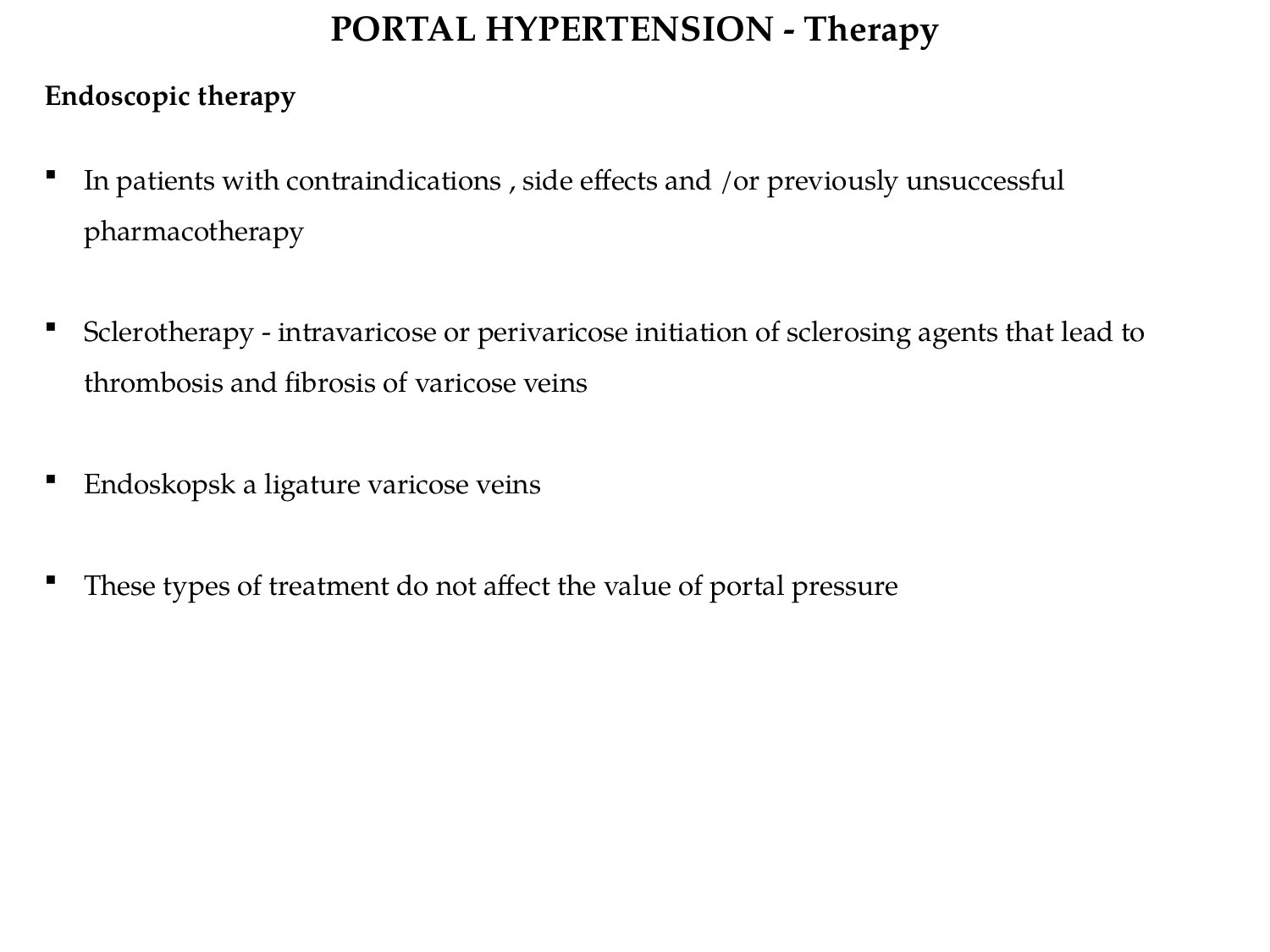

PORTAL HYPERTENSION - Therapy
Endoscopic therapy

In patients with contraindications , side effects and /or previously unsuccessful pharmacotherapy

Sclerotherapy - intravaricose or perivaricose initiation of sclerosing agents that lead to thrombosis and fibrosis of varicose veins

Endoskopsk a ligature varicose veins

These types of treatment do not affect the value of portal pressure